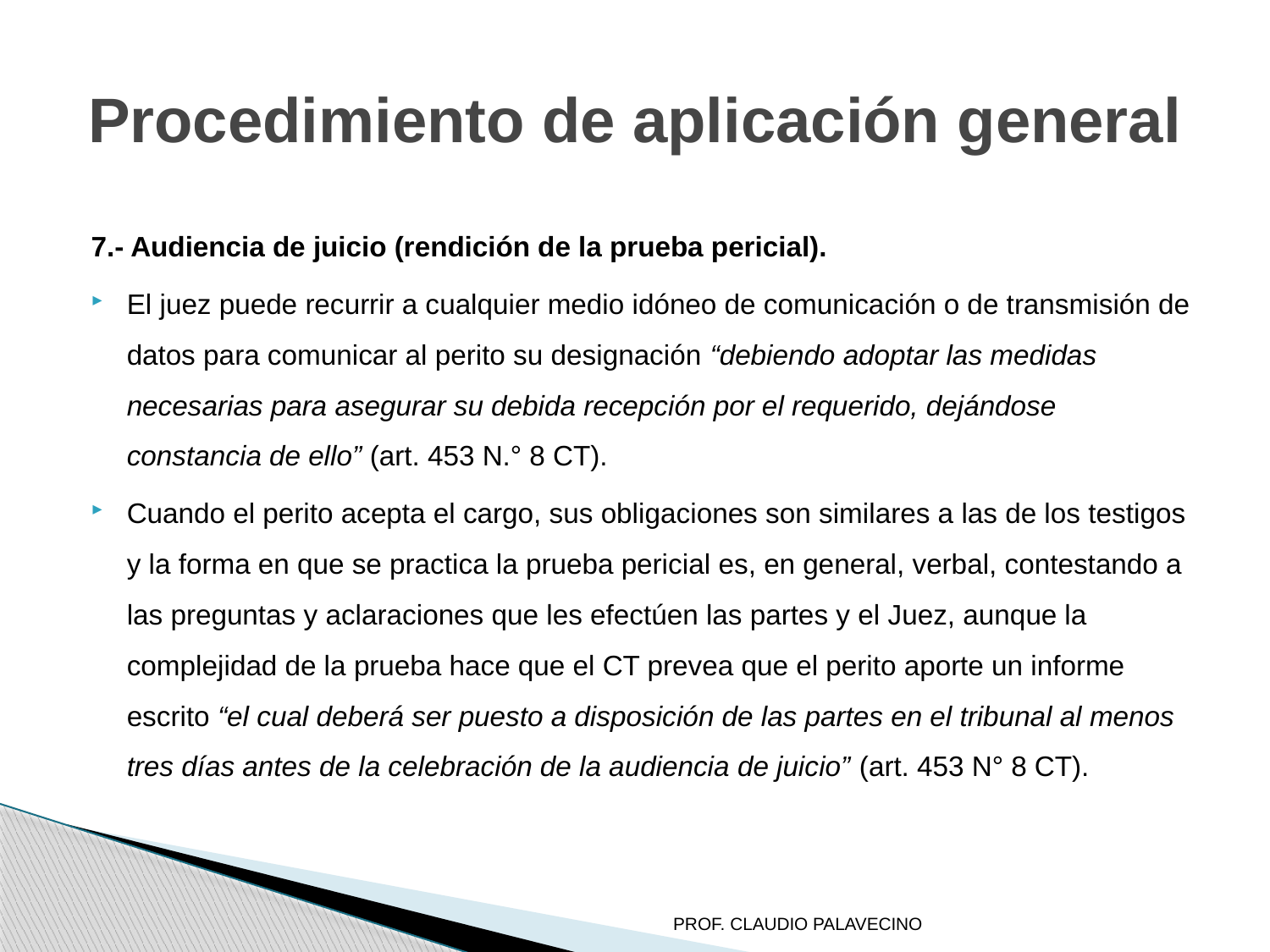

# Procedimiento de aplicación general
7.- Audiencia de juicio (rendición de la prueba pericial).
El juez puede recurrir a cualquier medio idóneo de comunicación o de transmisión de datos para comunicar al perito su designación “debiendo adoptar las medidas necesarias para asegurar su debida recepción por el requerido, dejándose constancia de ello” (art. 453 N.° 8 CT).
Cuando el perito acepta el cargo, sus obligaciones son similares a las de los testigos y la forma en que se practica la prueba pericial es, en general, verbal, contestando a las preguntas y aclaraciones que les efectúen las partes y el Juez, aunque la complejidad de la prueba hace que el CT prevea que el perito aporte un informe escrito “el cual deberá ser puesto a disposición de las partes en el tribunal al menos tres días antes de la celebración de la audiencia de juicio” (art. 453 N° 8 CT).

PROF. CLAUDIO PALAVECINO